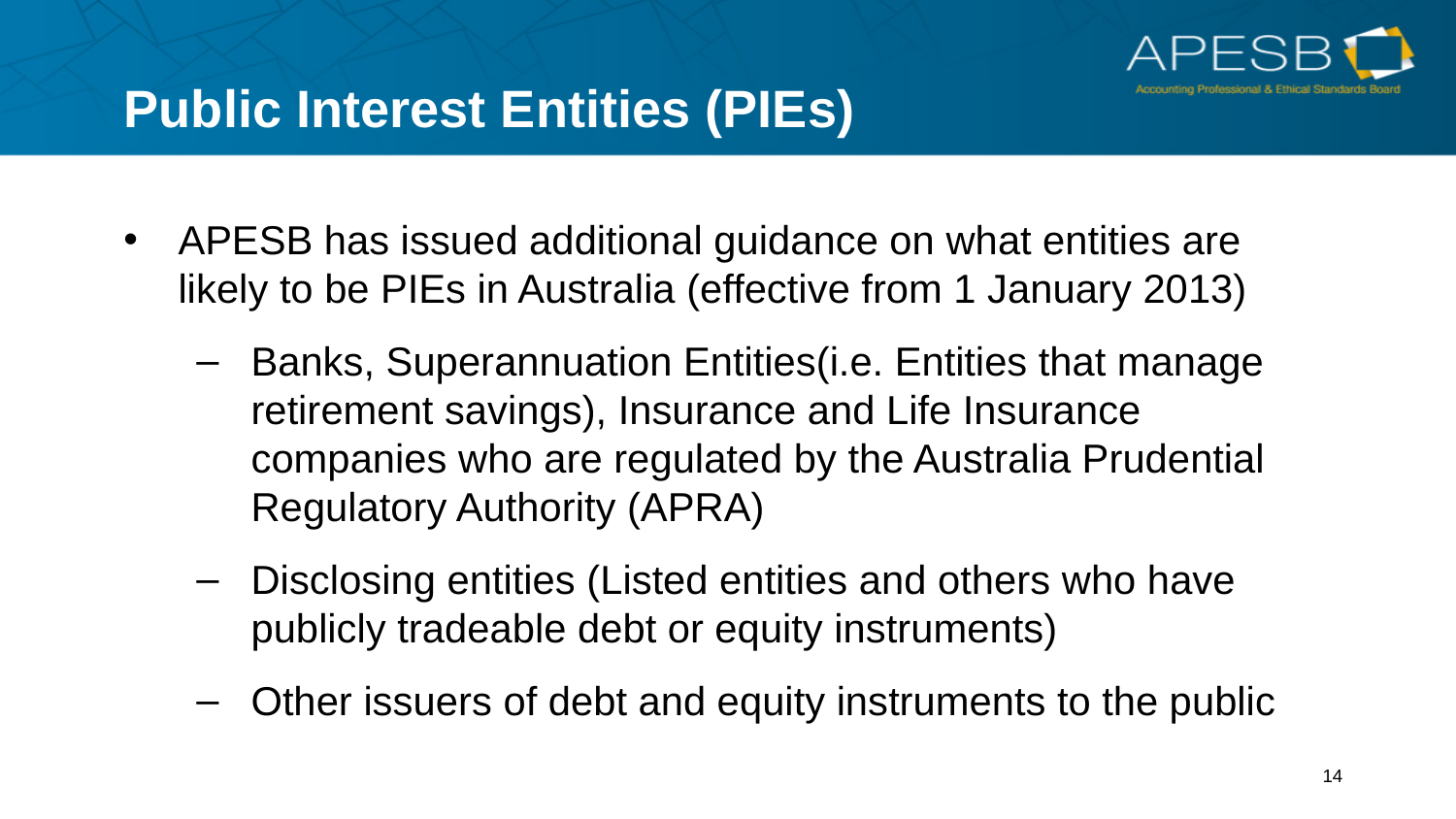

# Public Interest Entities (PIEs)
APESB has issued additional guidance on what entities are  likely to be PIEs in Australia (effective from 1 January 2013)
Banks, Superannuation Entities(i.e. Entities that manage retirement savings), Insurance and Life Insurance companies who are regulated by the Australia Prudential Regulatory Authority (APRA)
Disclosing entities (Listed entities and others who have publicly tradeable debt or equity instruments)
Other issuers of debt and equity instruments to the public